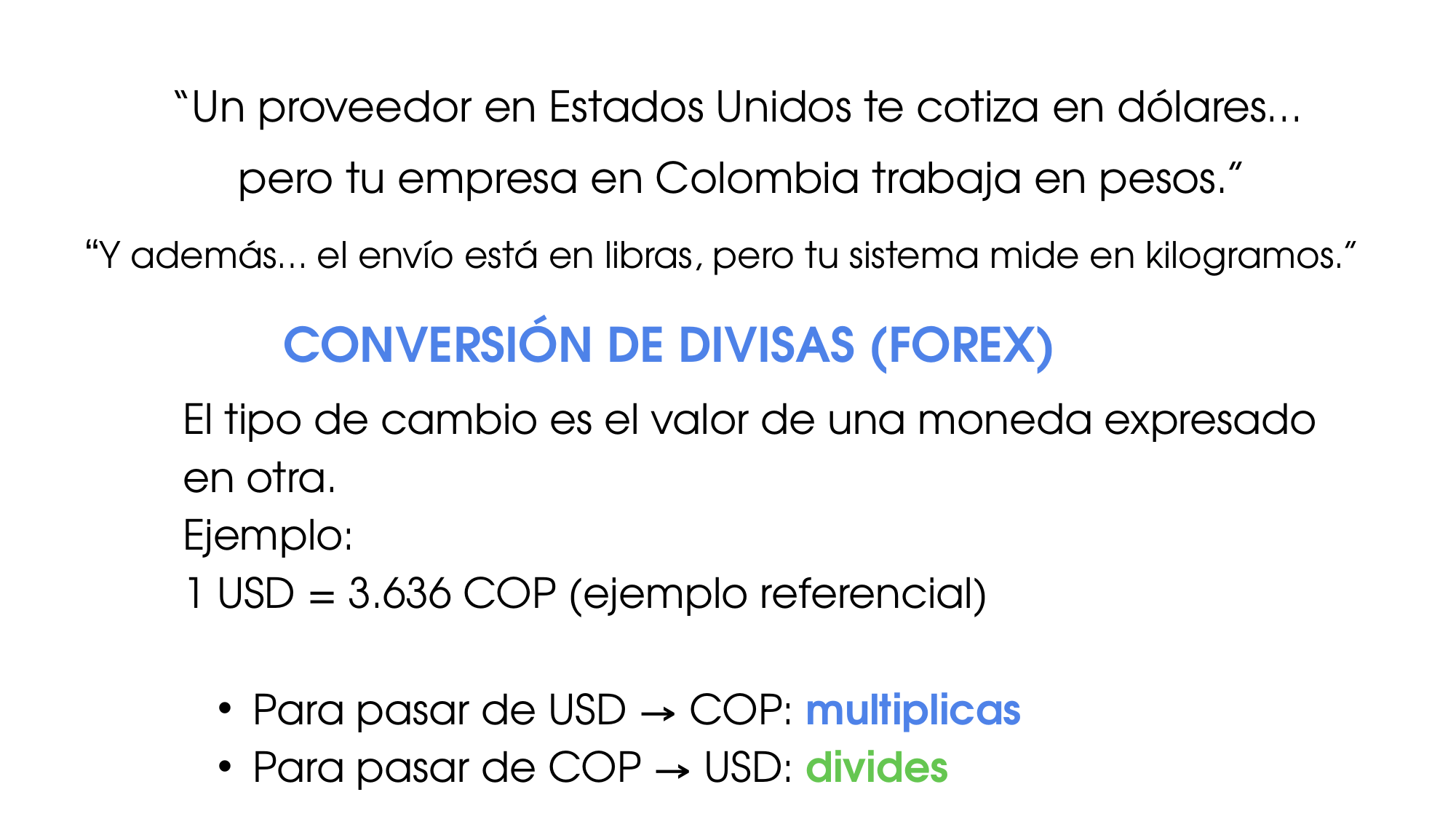

“Un proveedor en Estados Unidos te cotiza en dólares…
 pero tu empresa en Colombia trabaja en pesos.”
“Y además… el envío está en libras, pero tu sistema mide en kilogramos.”
CONVERSIÓN DE DIVISAS (FOREX)
El tipo de cambio es el valor de una moneda expresado en otra.
Ejemplo:
1 USD = 3.636 COP (ejemplo referencial)

Para pasar de USD → COP: multiplicas
Para pasar de COP → USD: divides